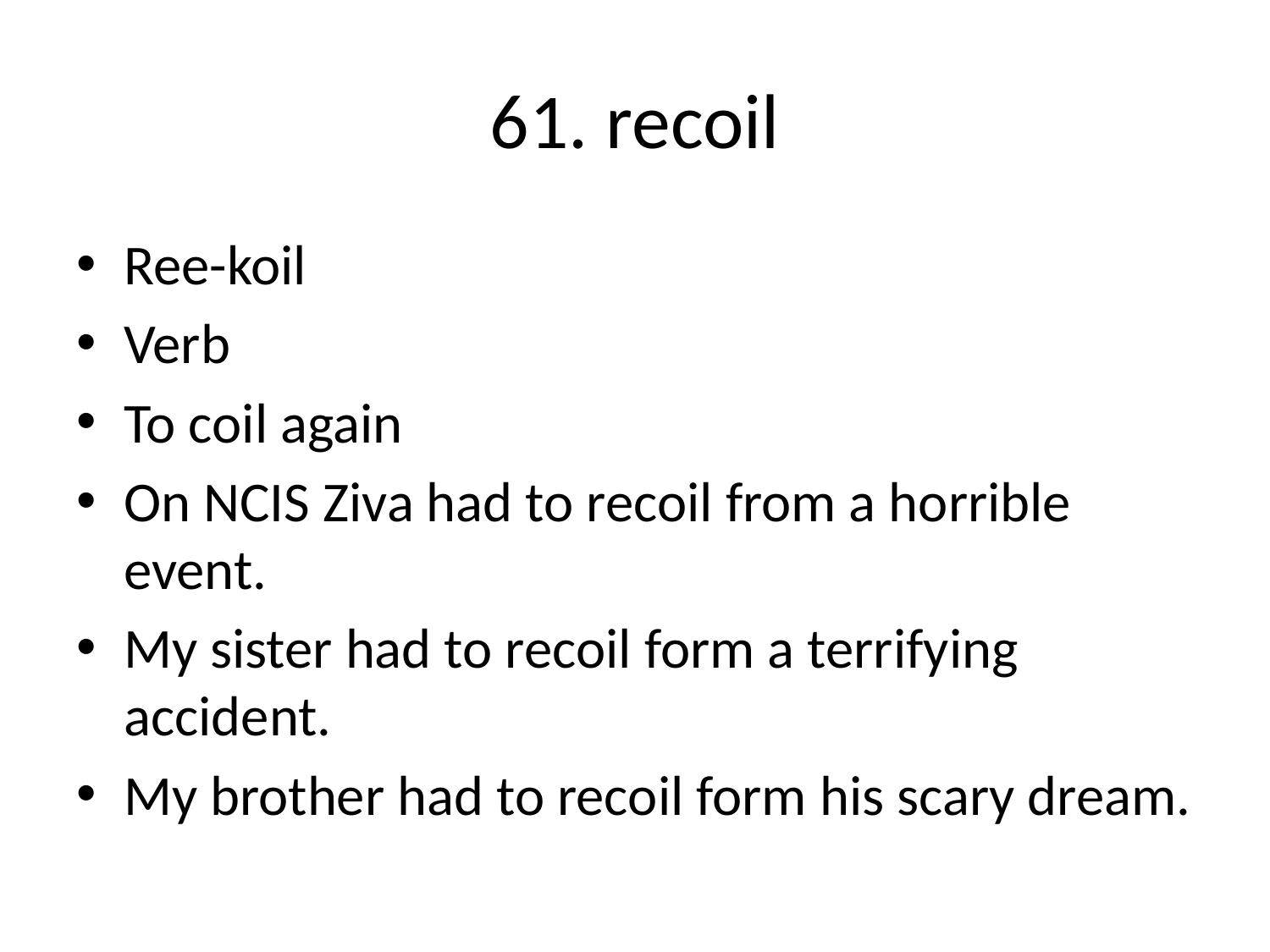

# 61. recoil
Ree-koil
Verb
To coil again
On NCIS Ziva had to recoil from a horrible event.
My sister had to recoil form a terrifying accident.
My brother had to recoil form his scary dream.